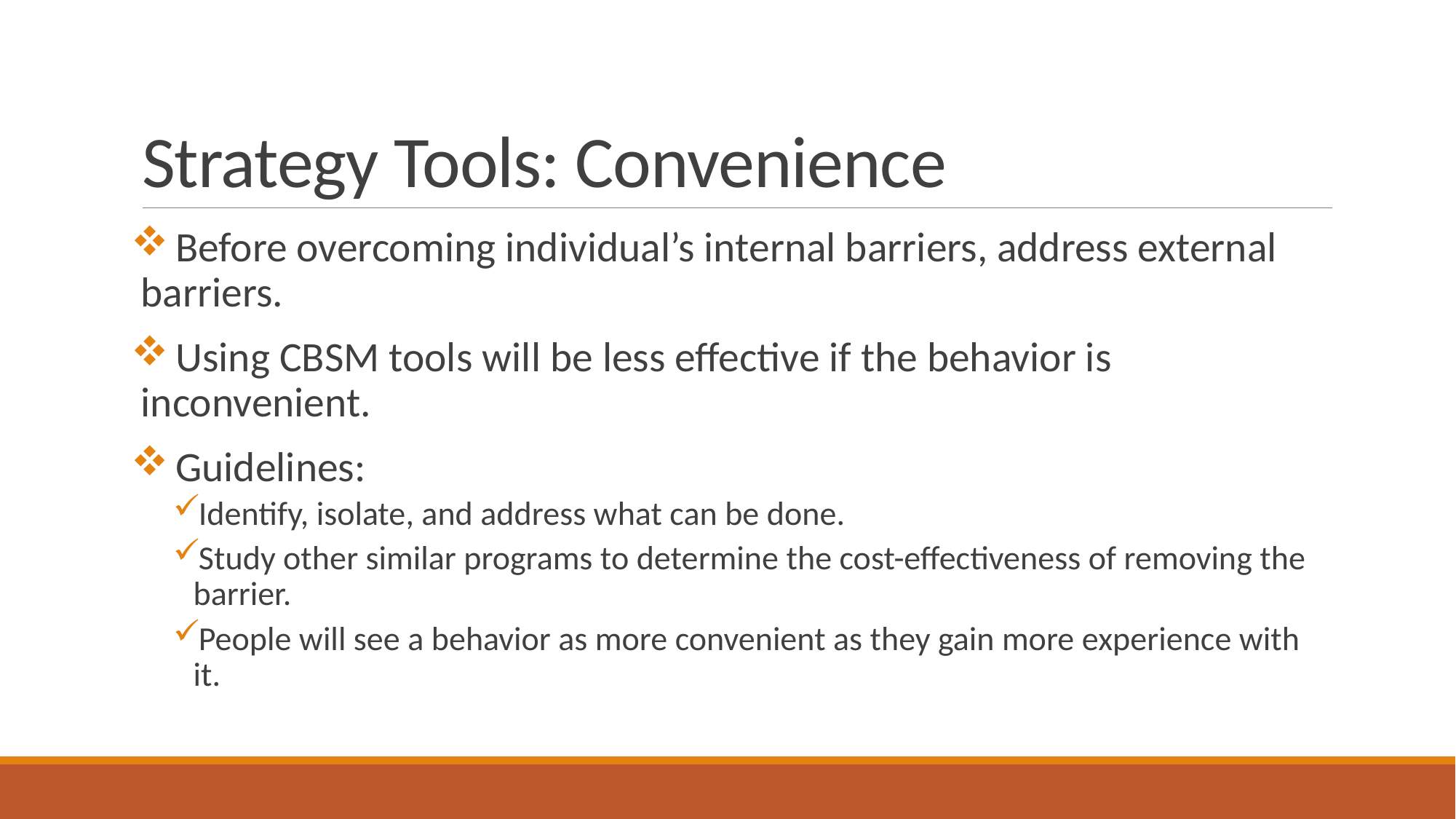

# Strategy Tools: Convenience
 Before overcoming individual’s internal barriers, address external barriers.
 Using CBSM tools will be less effective if the behavior is inconvenient.
 Guidelines:
Identify, isolate, and address what can be done.
Study other similar programs to determine the cost-effectiveness of removing the barrier.
People will see a behavior as more convenient as they gain more experience with it.